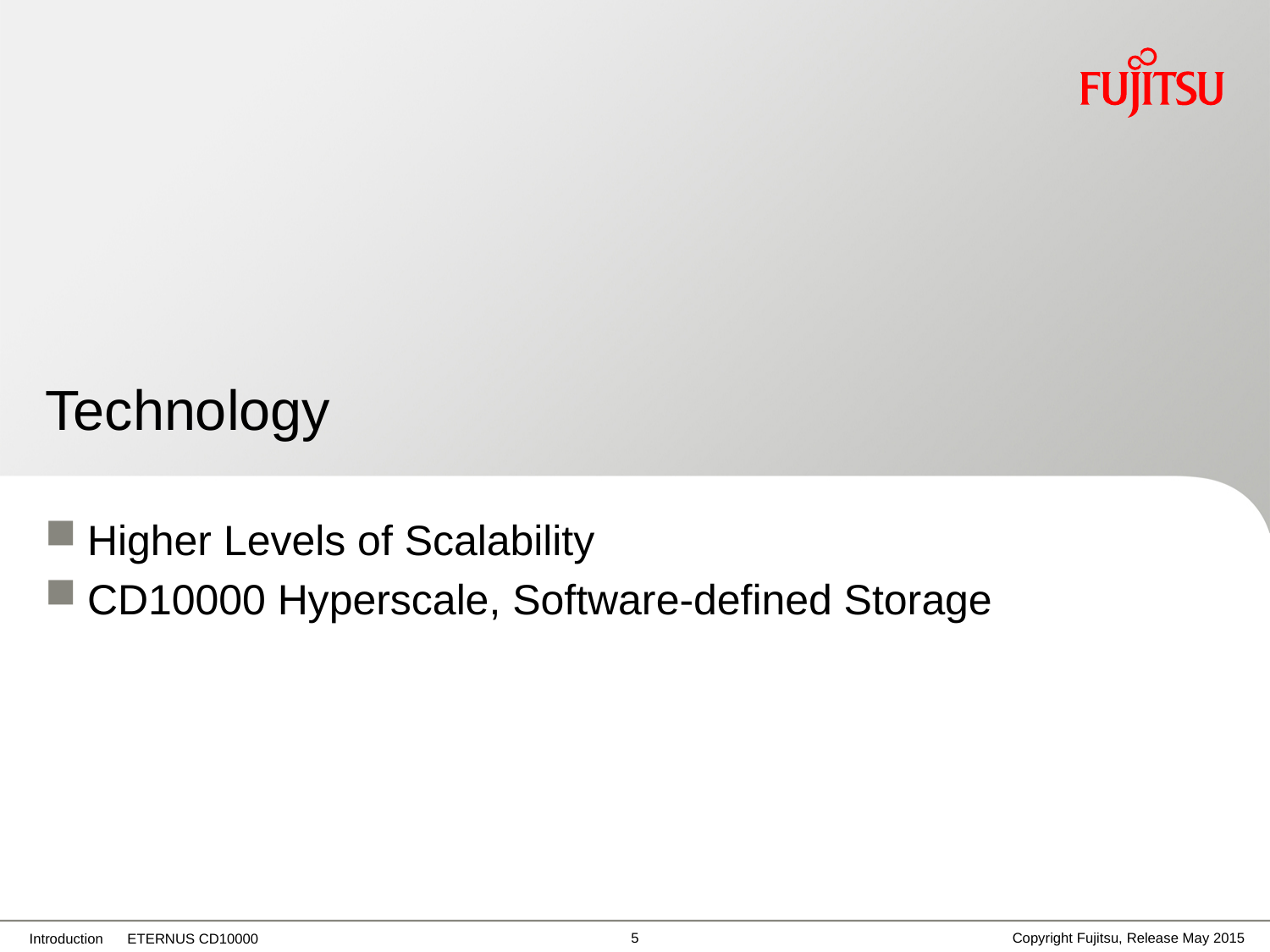

# Technology
Higher Levels of Scalability
CD10000 Hyperscale, Software-defined Storage

5
Copyright Fujitsu, Release May 2015
Introduction      ETERNUS CD10000